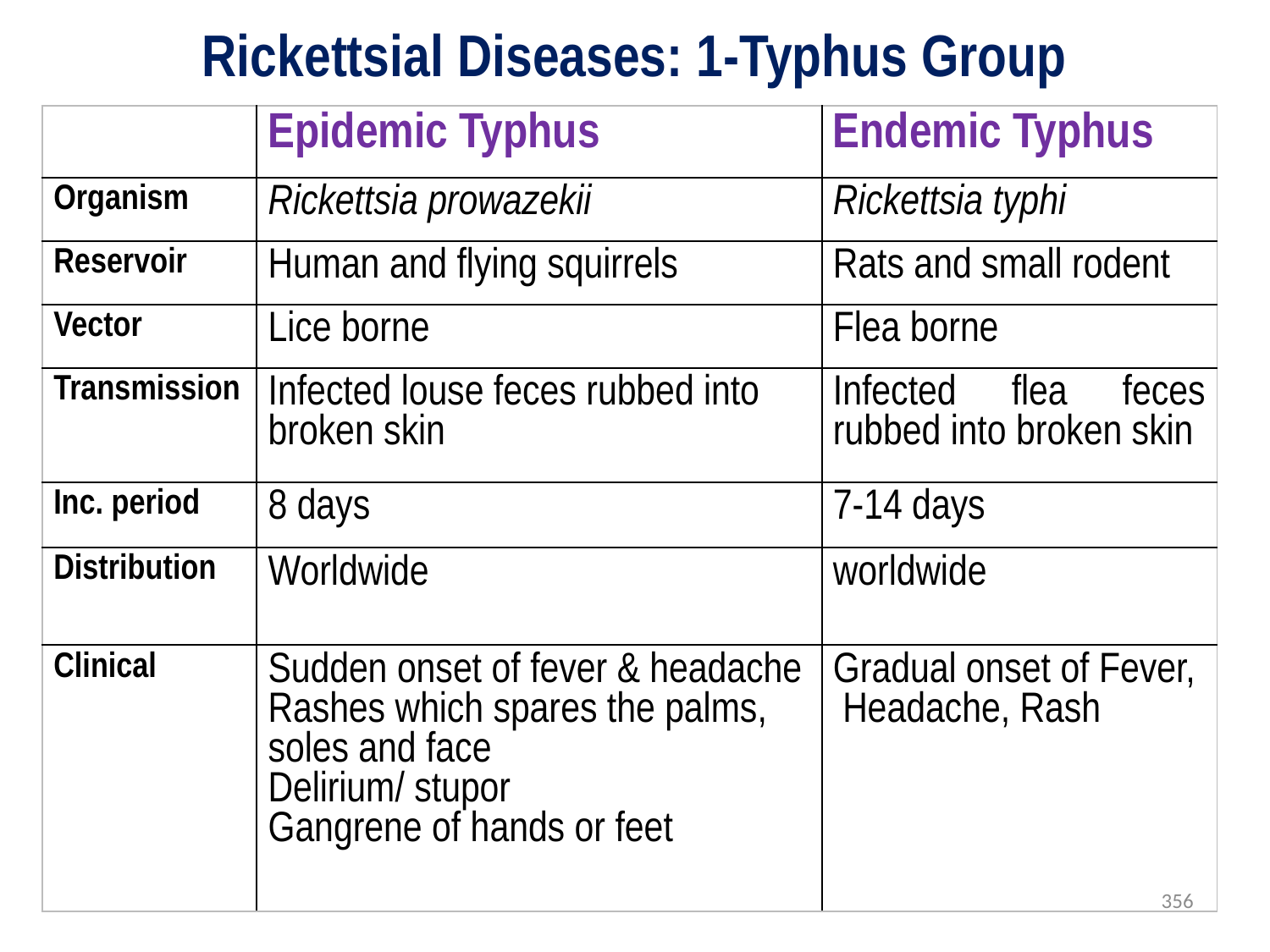

# Rickettsial Diseases: 1-Typhus Group
|  | Epidemic Typhus | Endemic Typhus |
| --- | --- | --- |
| Organism | Rickettsia prowazekii | Rickettsia typhi |
| Reservoir | Human and flying squirrels | Rats and small rodent |
| Vector | Lice borne | Flea borne |
| Transmission | Infected louse feces rubbed into broken skin | Infected flea feces rubbed into broken skin |
| Inc. period | 8 days | 7-14 days |
| Distribution | Worldwide | worldwide |
| Clinical | Sudden onset of fever & headache Rashes which spares the palms, soles and face Delirium/ stupor Gangrene of hands or feet | Gradual onset of Fever, Headache, Rash |

356